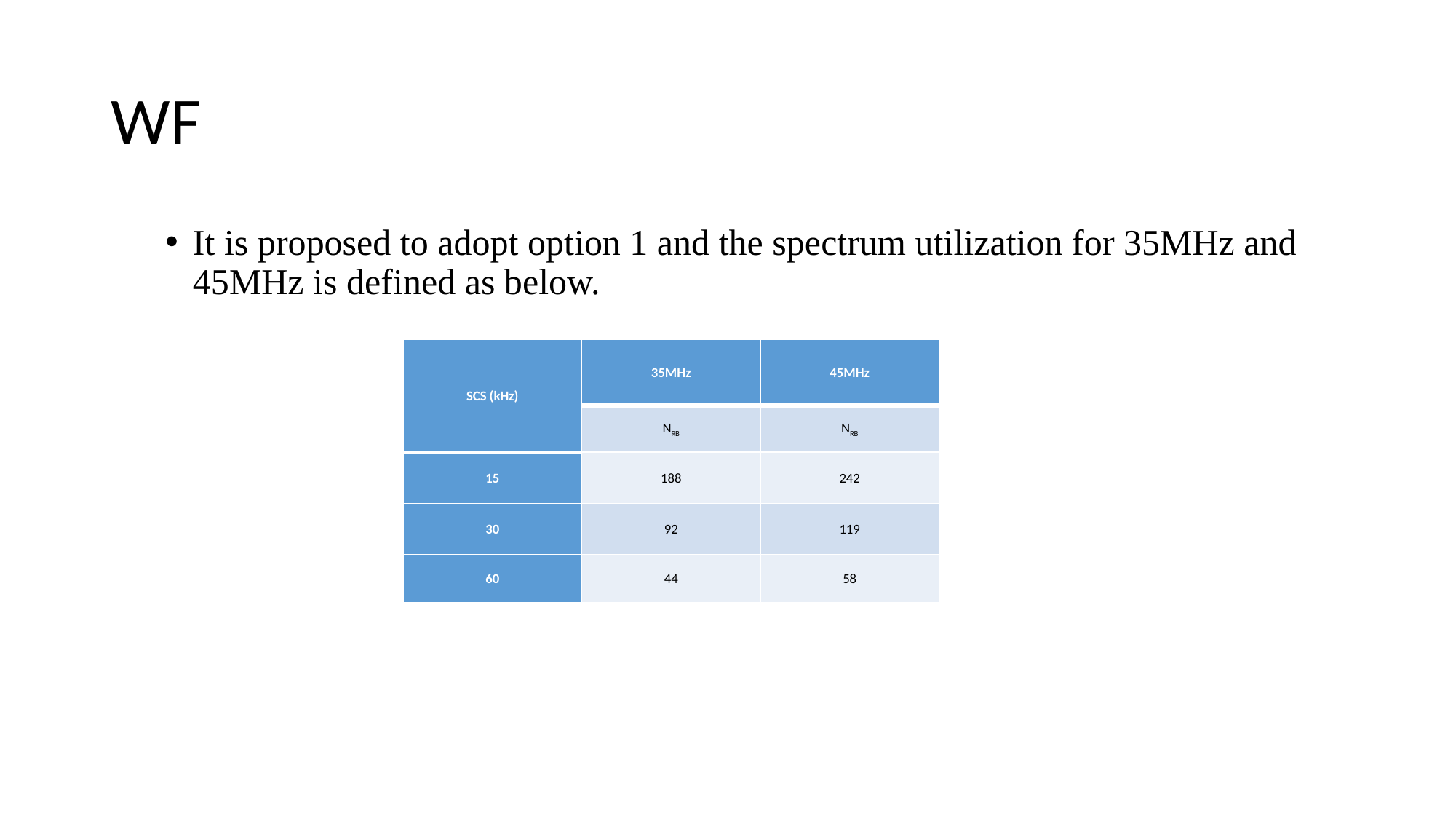

# WF
It is proposed to adopt option 1 and the spectrum utilization for 35MHz and 45MHz is defined as below.

| SCS (kHz) | 35MHz | 45MHz |
| --- | --- | --- |
|  | NRB | NRB |
| 15 | 188 | 242 |
| 30 | 92 | 119 |
| 60 | 44 | 58 |